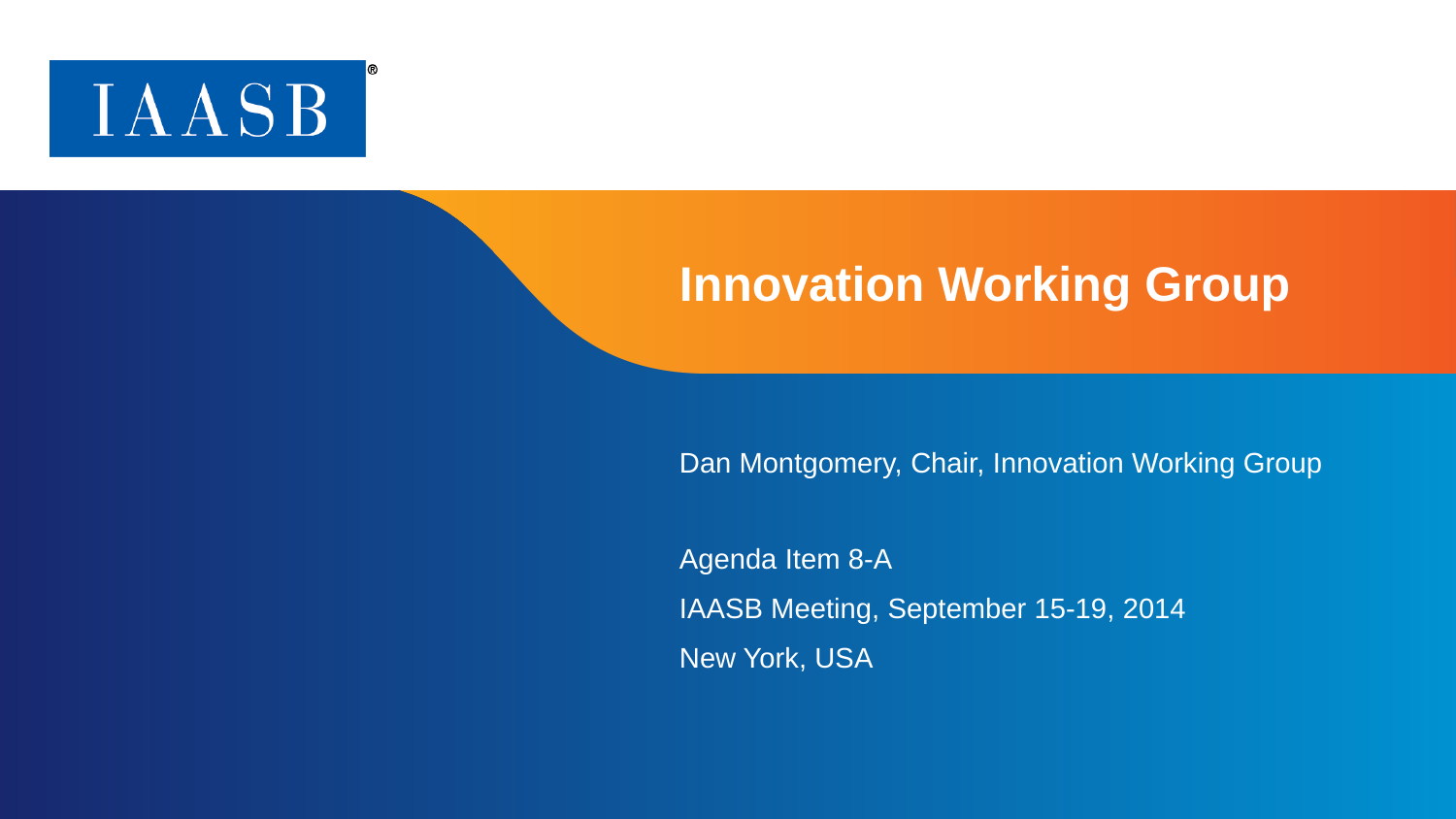

# Innovation Working Group

Dan Montgomery, Chair, Innovation Working Group

Agenda Item 8-A
IAASB Meeting, September 15-19, 2014
New York, USA